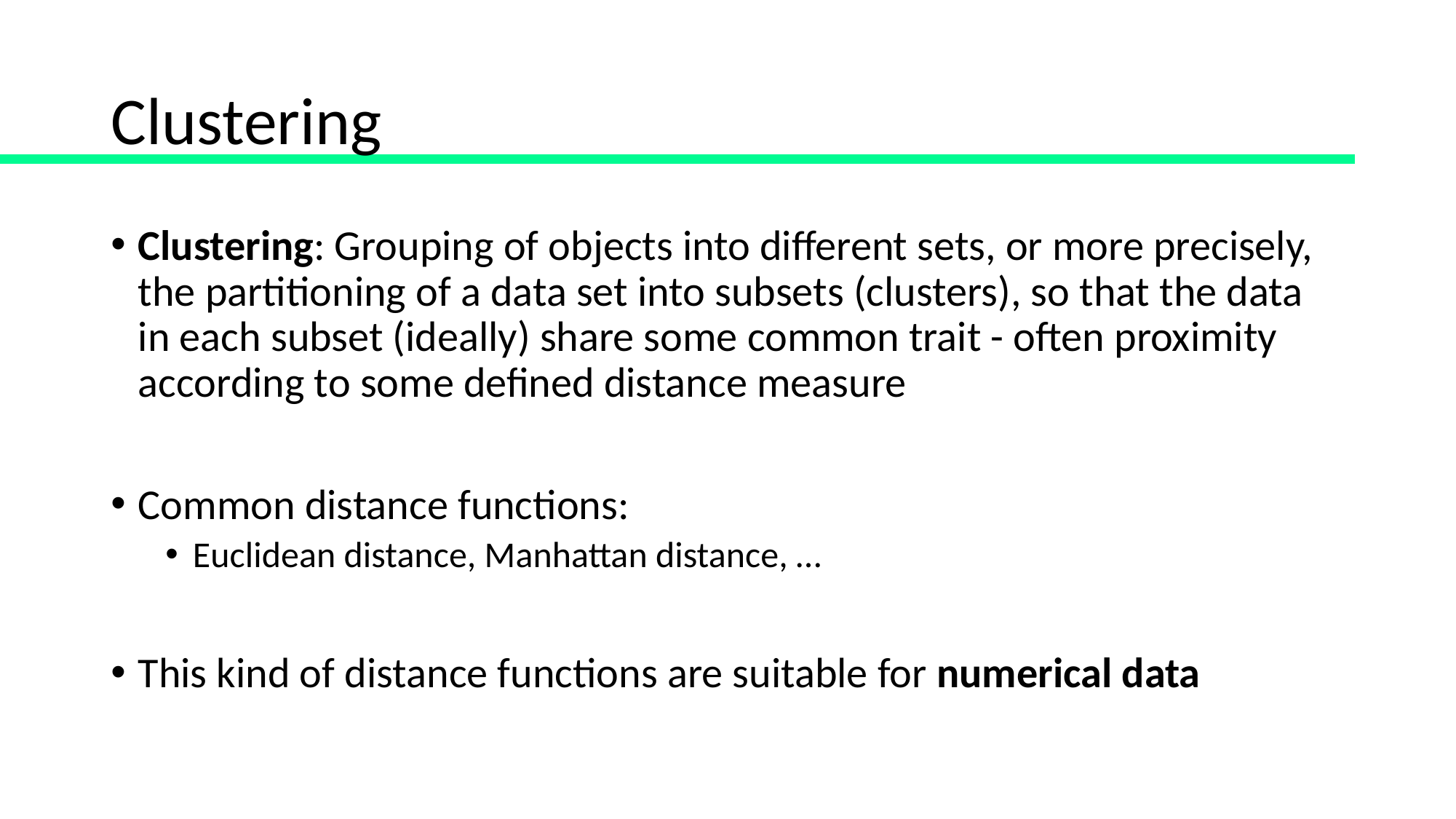

# Clustering
Clustering: Grouping of objects into different sets, or more precisely, the partitioning of a data set into subsets (clusters), so that the data in each subset (ideally) share some common trait - often proximity according to some defined distance measure

Common distance functions:
Euclidean distance, Manhattan distance, …

This kind of distance functions are suitable for numerical data